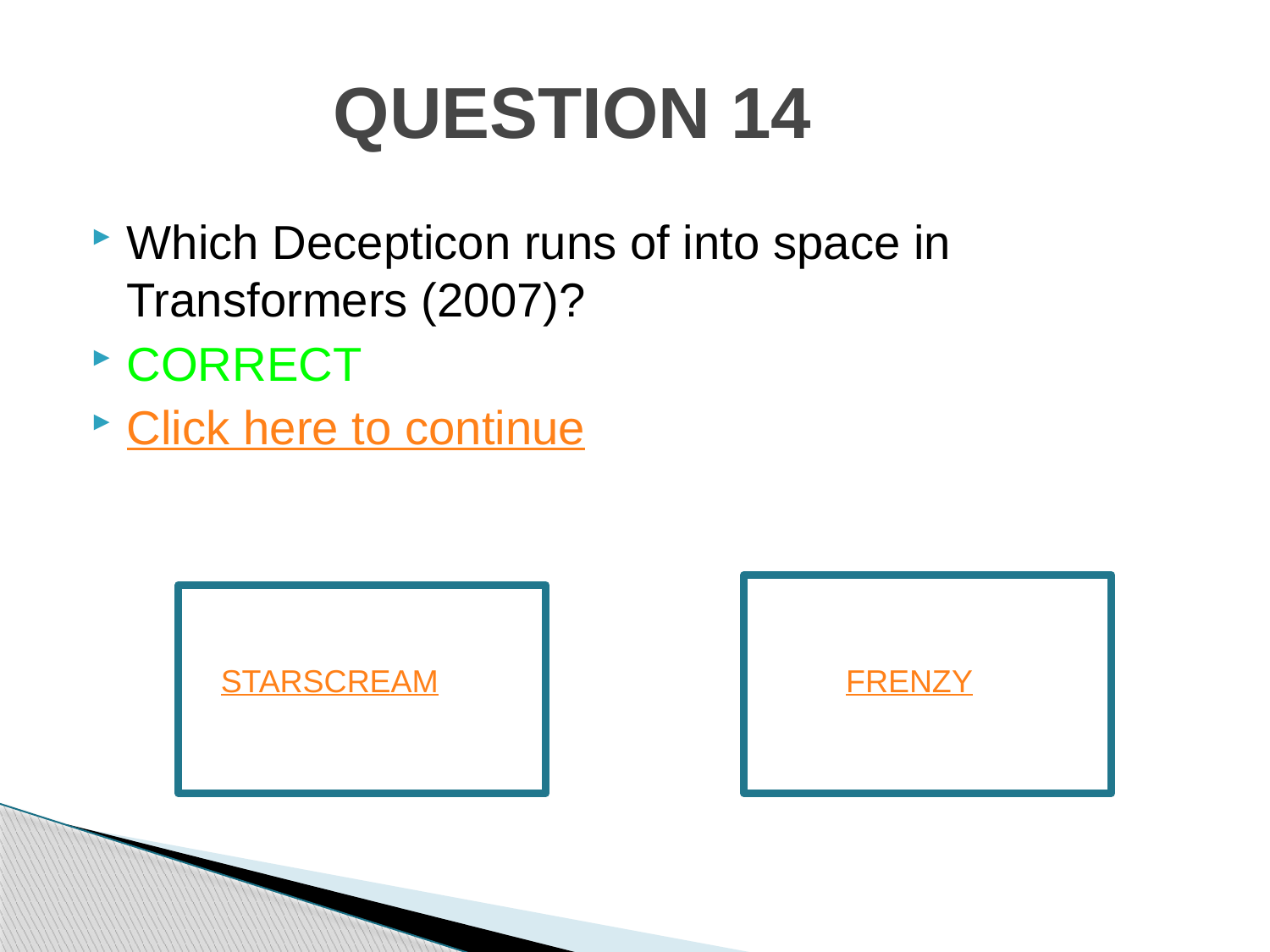

QUESTION 14
#
Which Decepticon runs of into space in Transformers (2007)?
CORRECT
Click here to continue

STARSCREAM
FRENZY